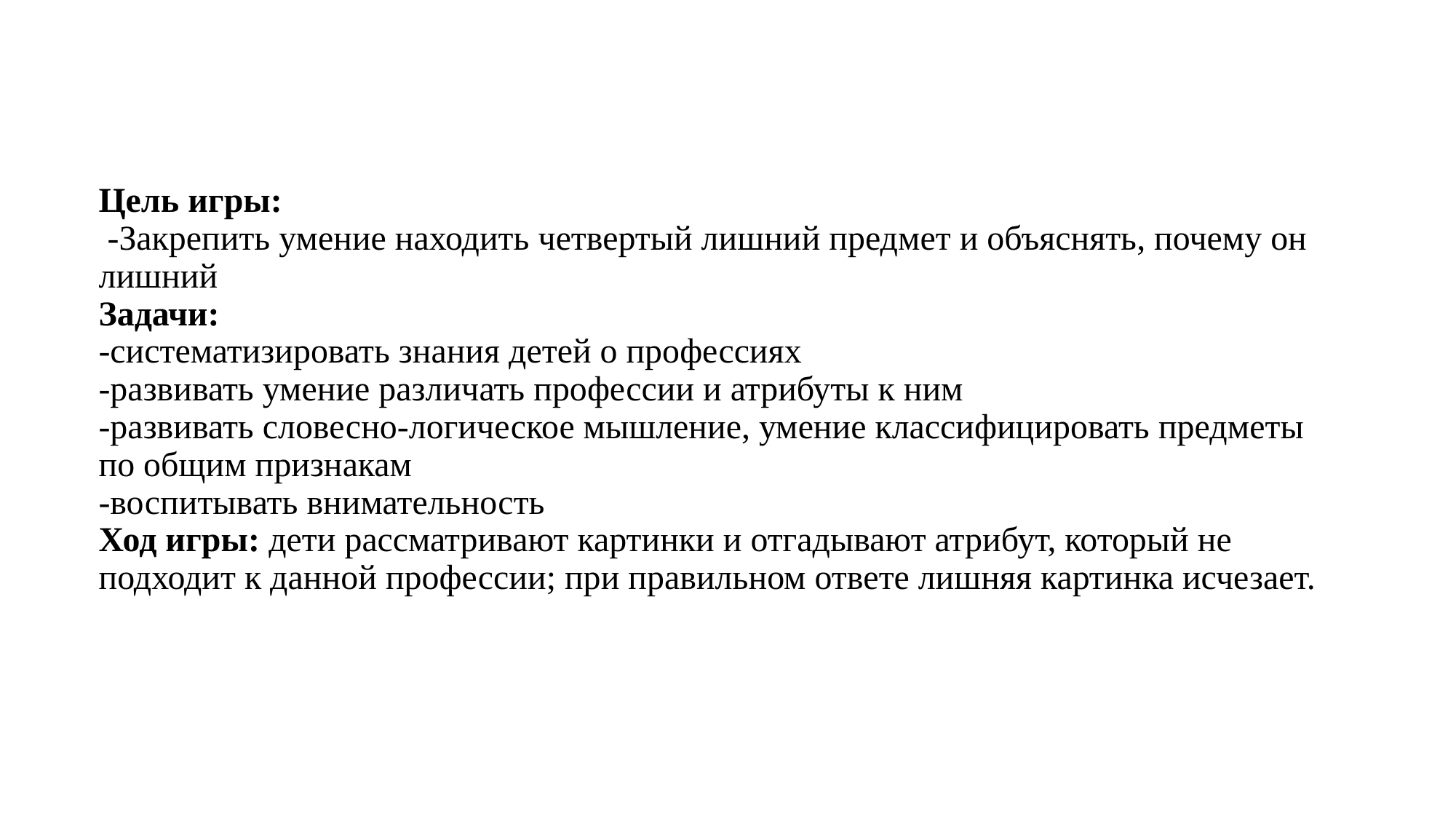

# Цель игры: -Закрепить умение находить четвертый лишний предмет и объяснять, почему он лишний Задачи: -систематизировать знания детей о профессиях -развивать умение различать профессии и атрибуты к ним -развивать словесно-логическое мышление, умение классифицировать предметы по общим признакам -воспитывать внимательность Ход игры: дети рассматривают картинки и отгадывают атрибут, который не подходит к данной профессии; при правильном ответе лишняя картинка исчезает.